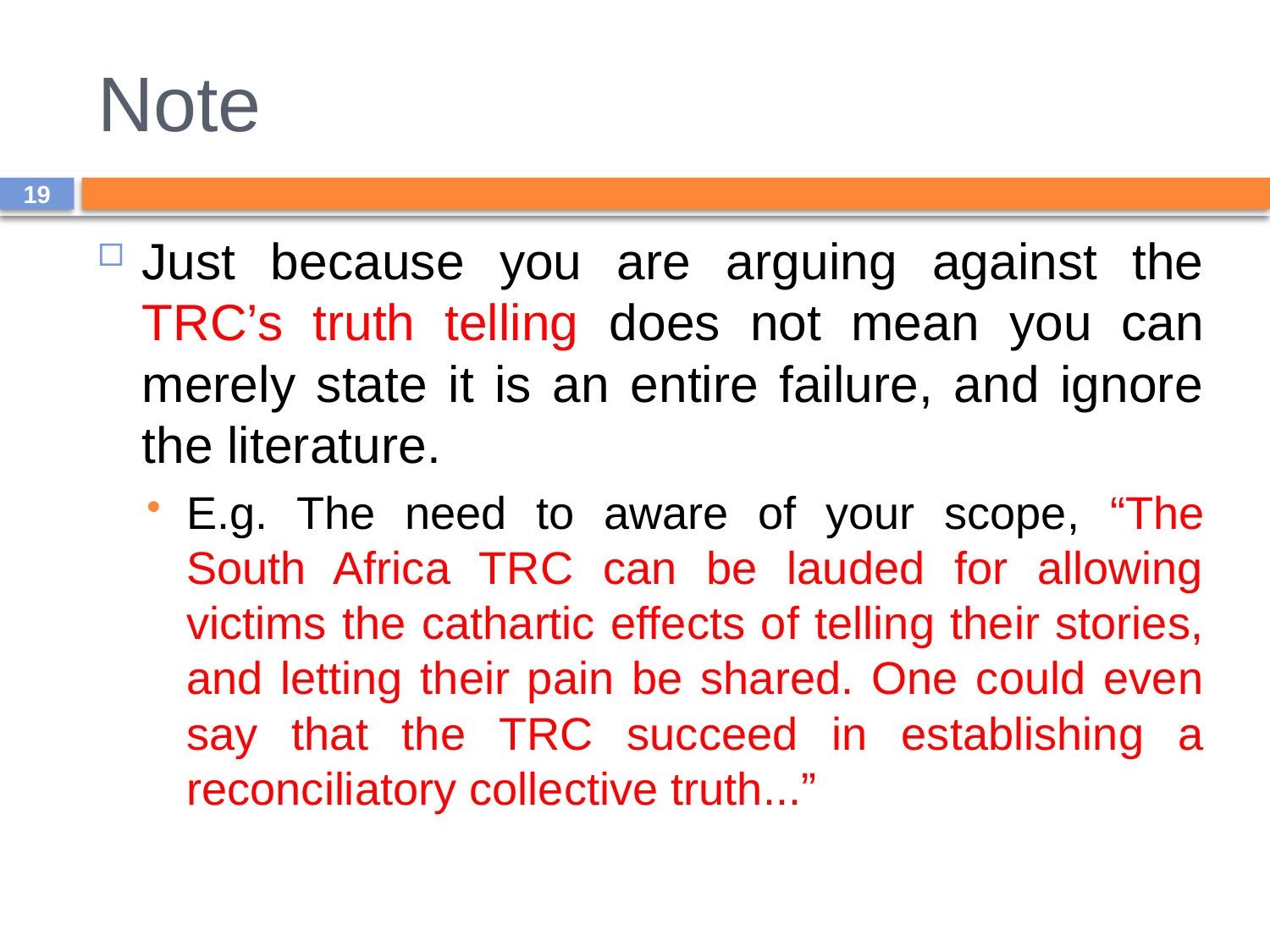

# Note
19
Just because you are arguing against the TRC’s truth telling does not mean you can merely state it is an entire failure, and ignore the literature.
E.g. The need to aware of your scope, “The South Africa TRC can be lauded for allowing victims the cathartic effects of telling their stories, and letting their pain be shared. One could even say that the TRC succeed in establishing a reconciliatory collective truth...”